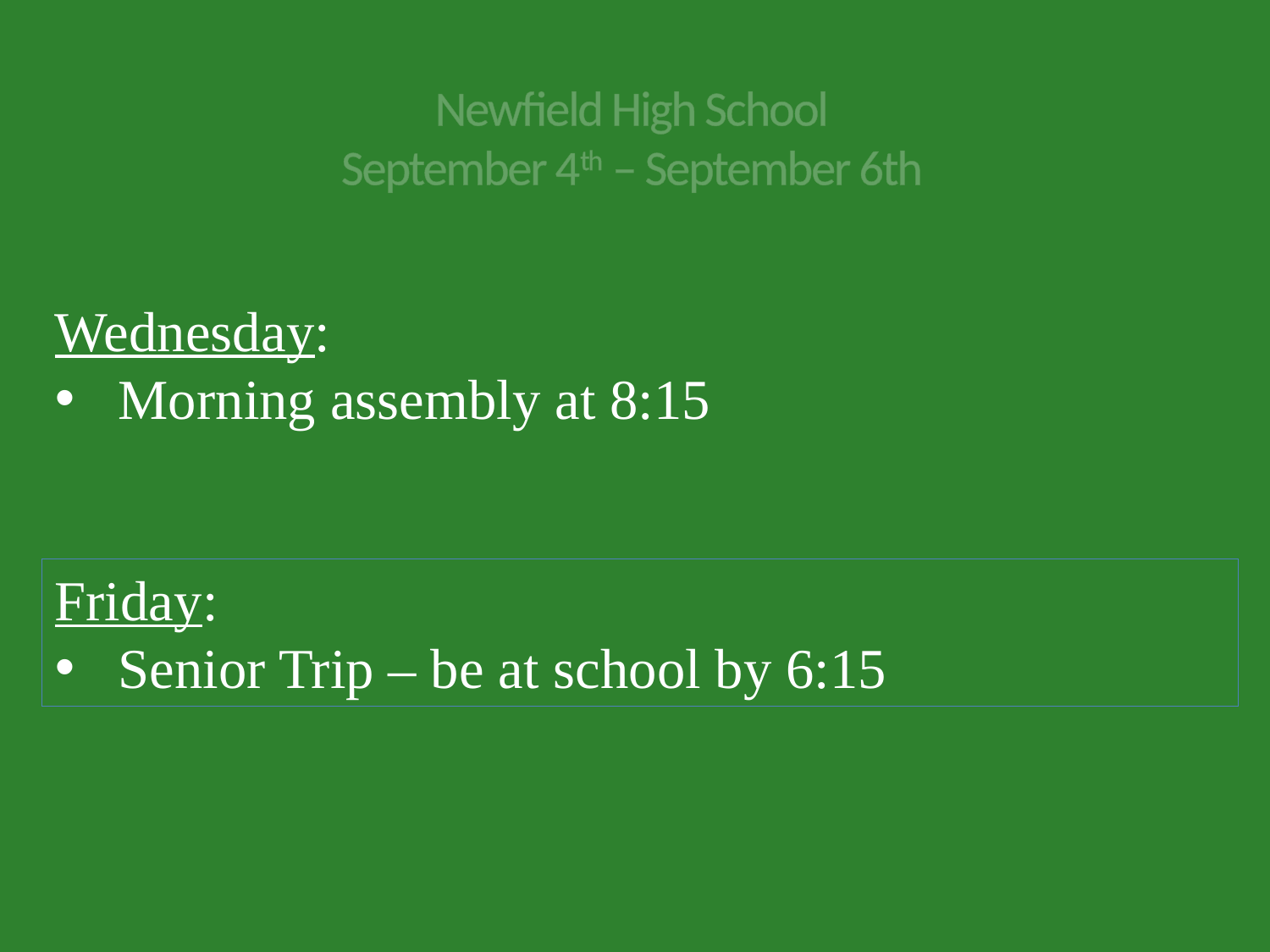

Newfield High School
September 4th – September 6th
Wednesday:
Morning assembly at 8:15
Friday:
Senior Trip – be at school by 6:15